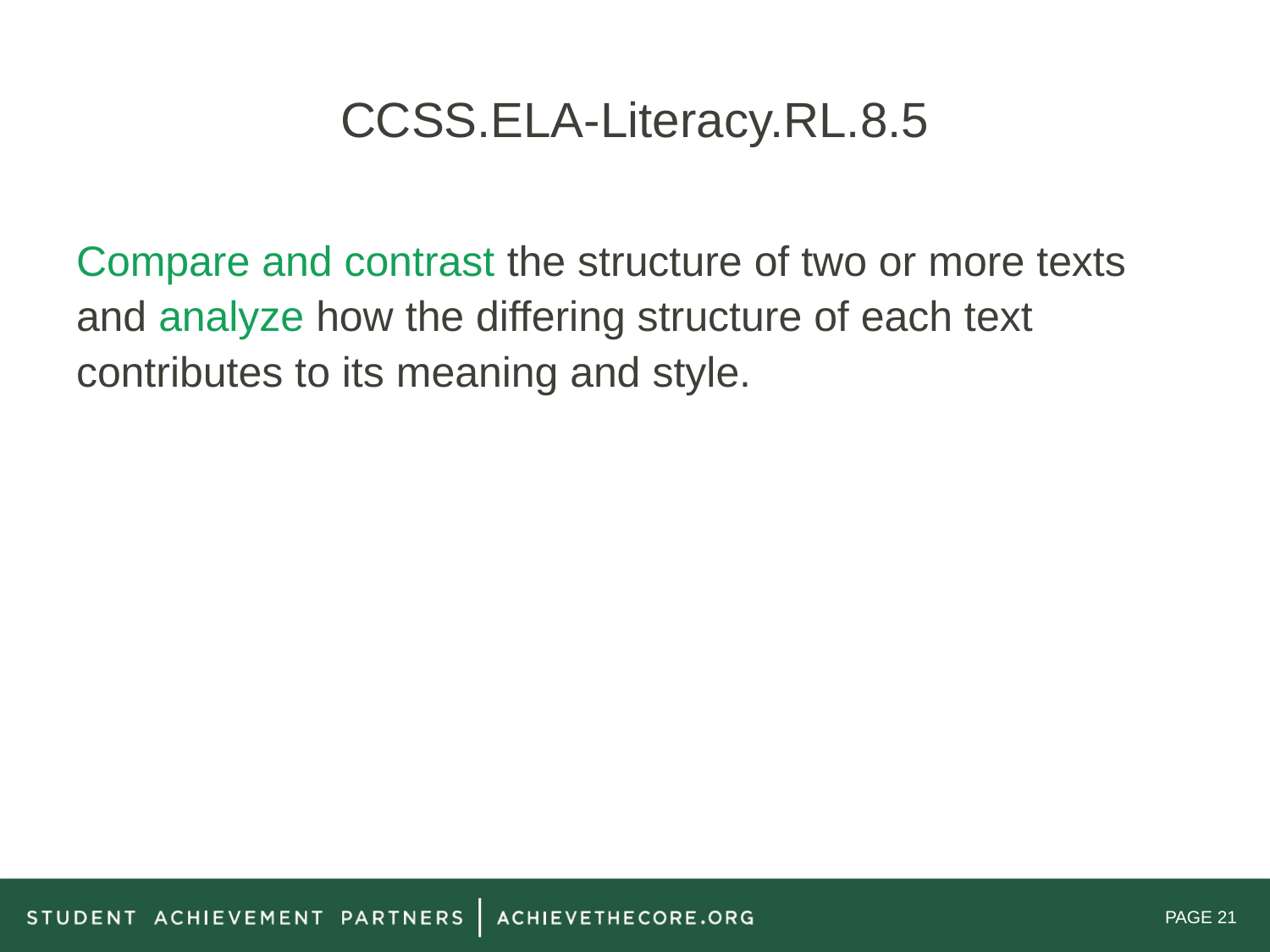

# CCSS.ELA-Literacy.RL.8.5
Compare and contrast the structure of two or more texts and analyze how the differing structure of each text contributes to its meaning and style.